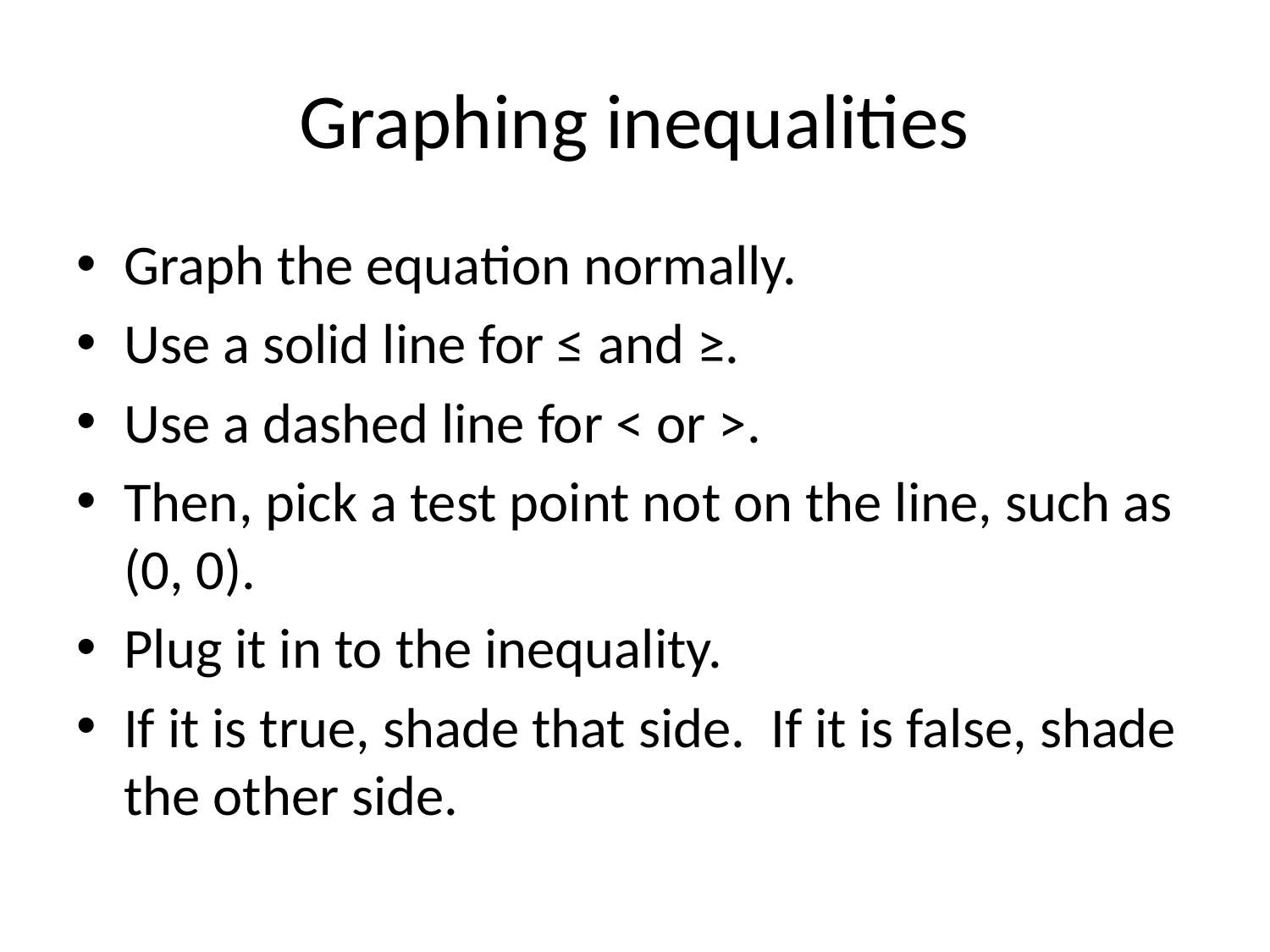

# Graphing inequalities
Graph the equation normally.
Use a solid line for ≤ and ≥.
Use a dashed line for < or >.
Then, pick a test point not on the line, such as (0, 0).
Plug it in to the inequality.
If it is true, shade that side.  If it is false, shade the other side.